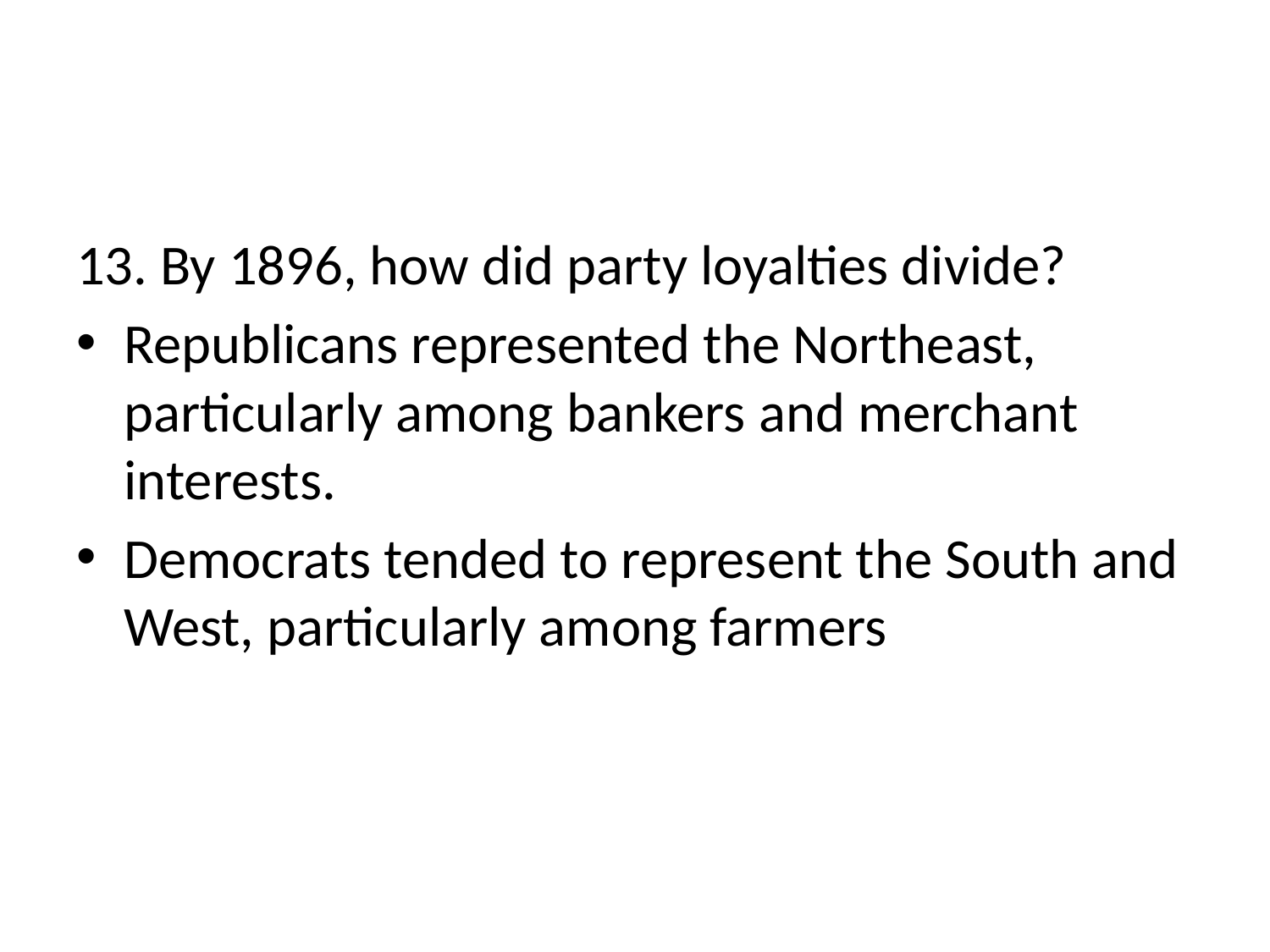

#
13. By 1896, how did party loyalties divide?
Republicans represented the Northeast, particularly among bankers and merchant interests.
Democrats tended to represent the South and West, particularly among farmers